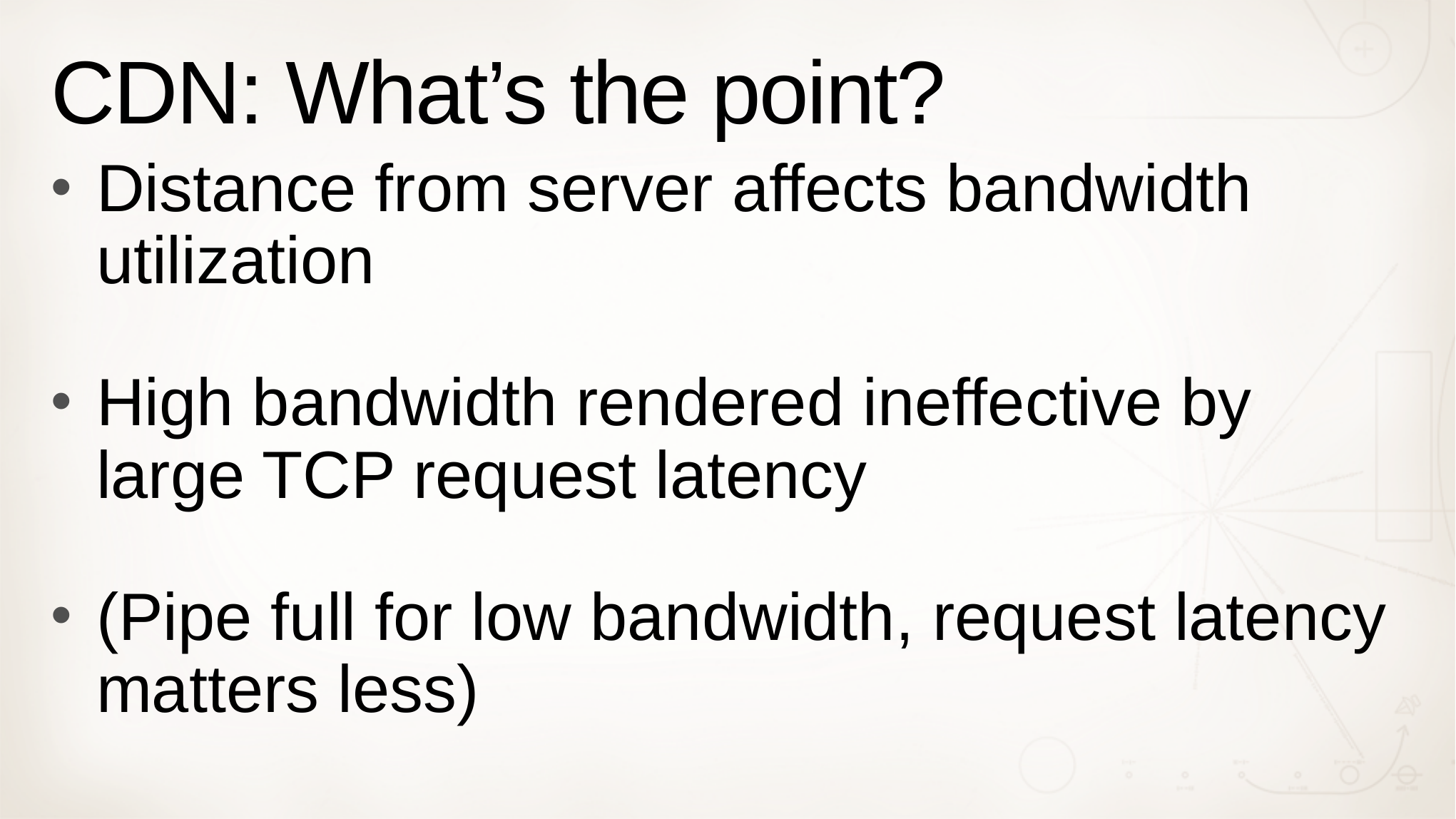

# CDN: What’s the point?
Distance from server affects bandwidth utilization

High bandwidth rendered ineffective by large TCP request latency

(Pipe full for low bandwidth, request latency matters less)